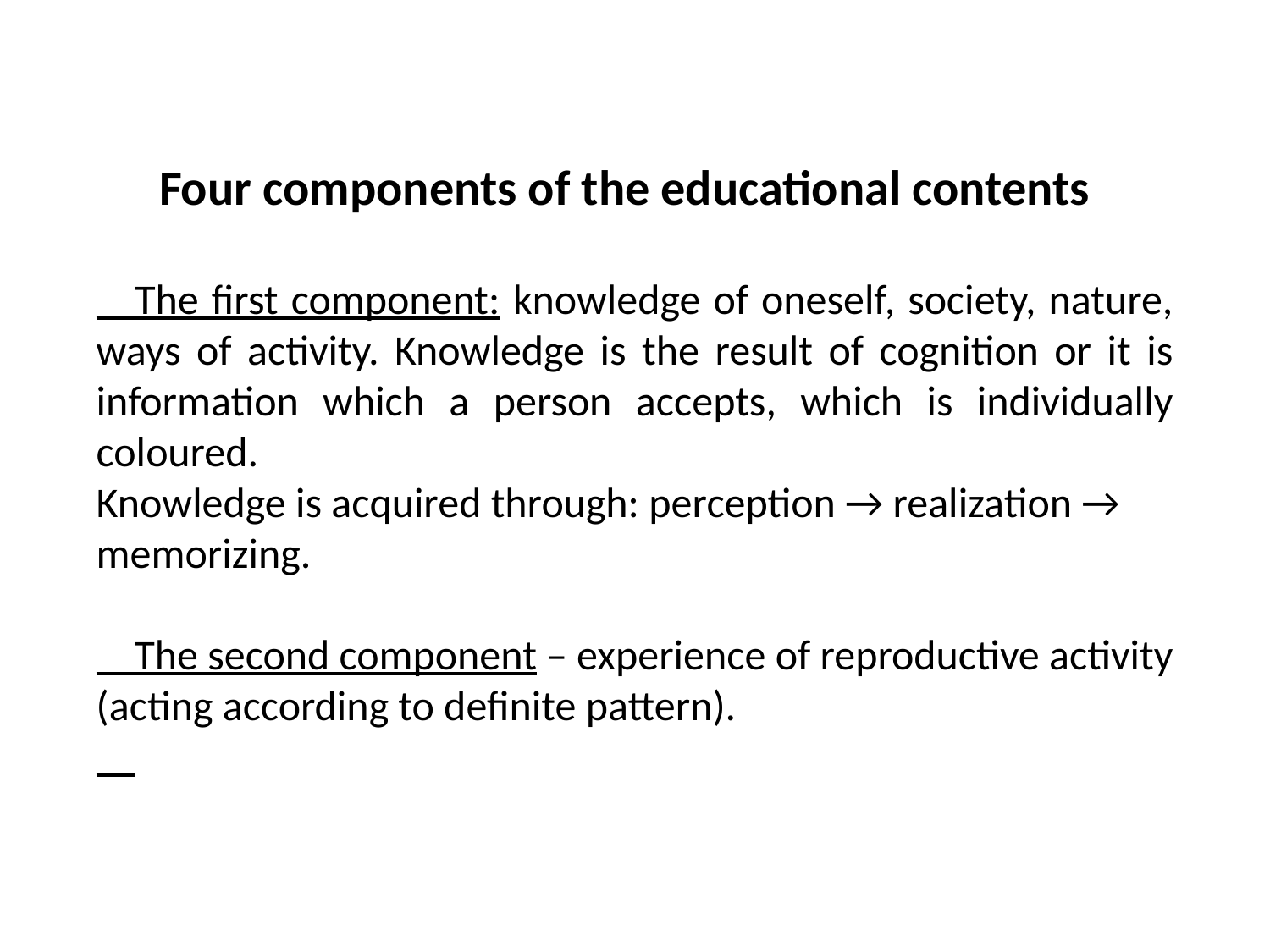

# Four components of the educational contents
   The first component: knowledge of oneself, society, nature, ways of activity. Knowledge is the result of cognition or it is information which a person accepts, which is individually coloured.
Knowledge is acquired through: perception → realization → memorizing.

    The second component – experience of reproductive activity (acting according to definite pattern).